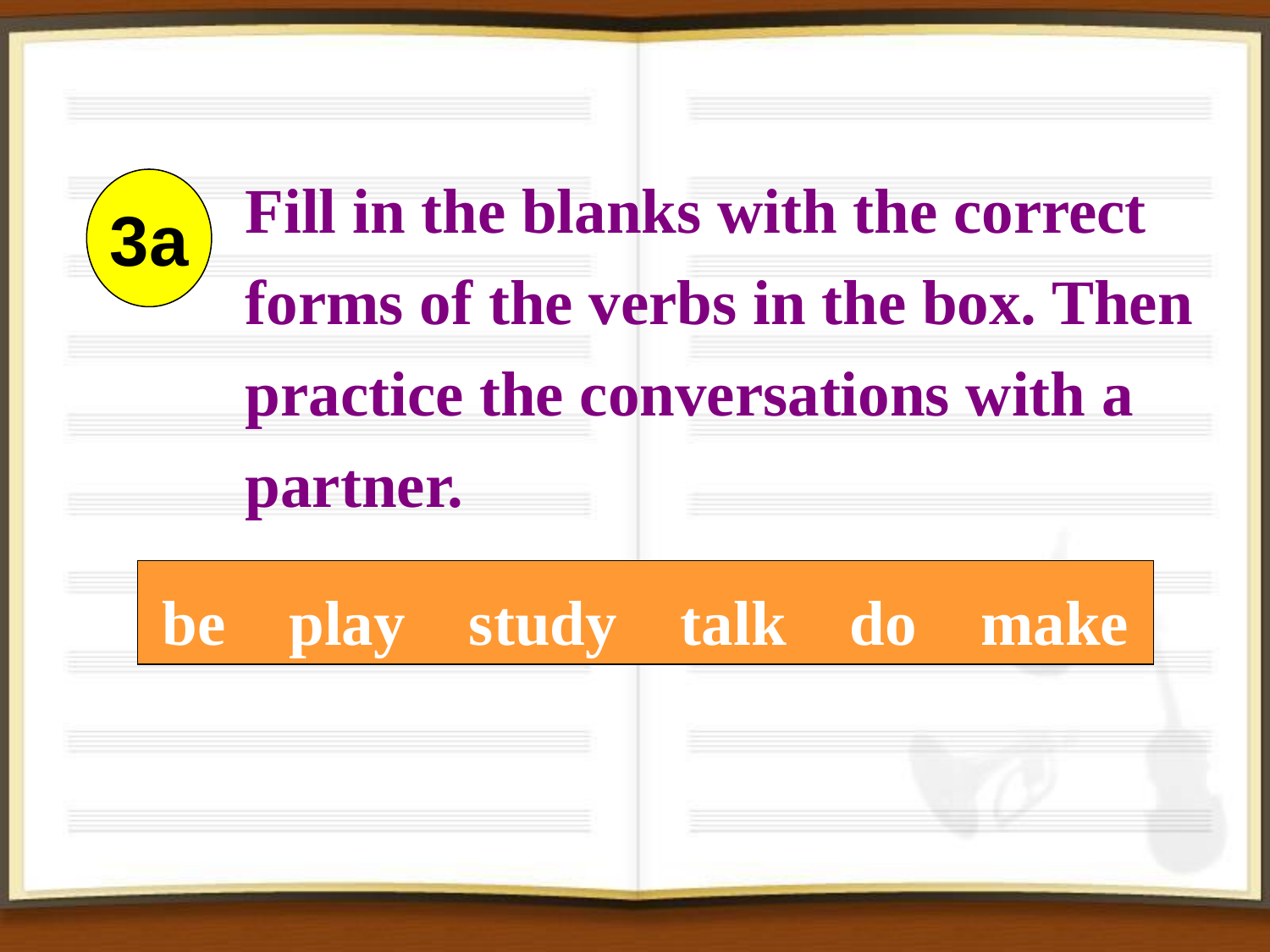

Fill in the blanks with the correct forms of the verbs in the box. Then practice the conversations with a partner.
3a
be    play    study    talk    do    make